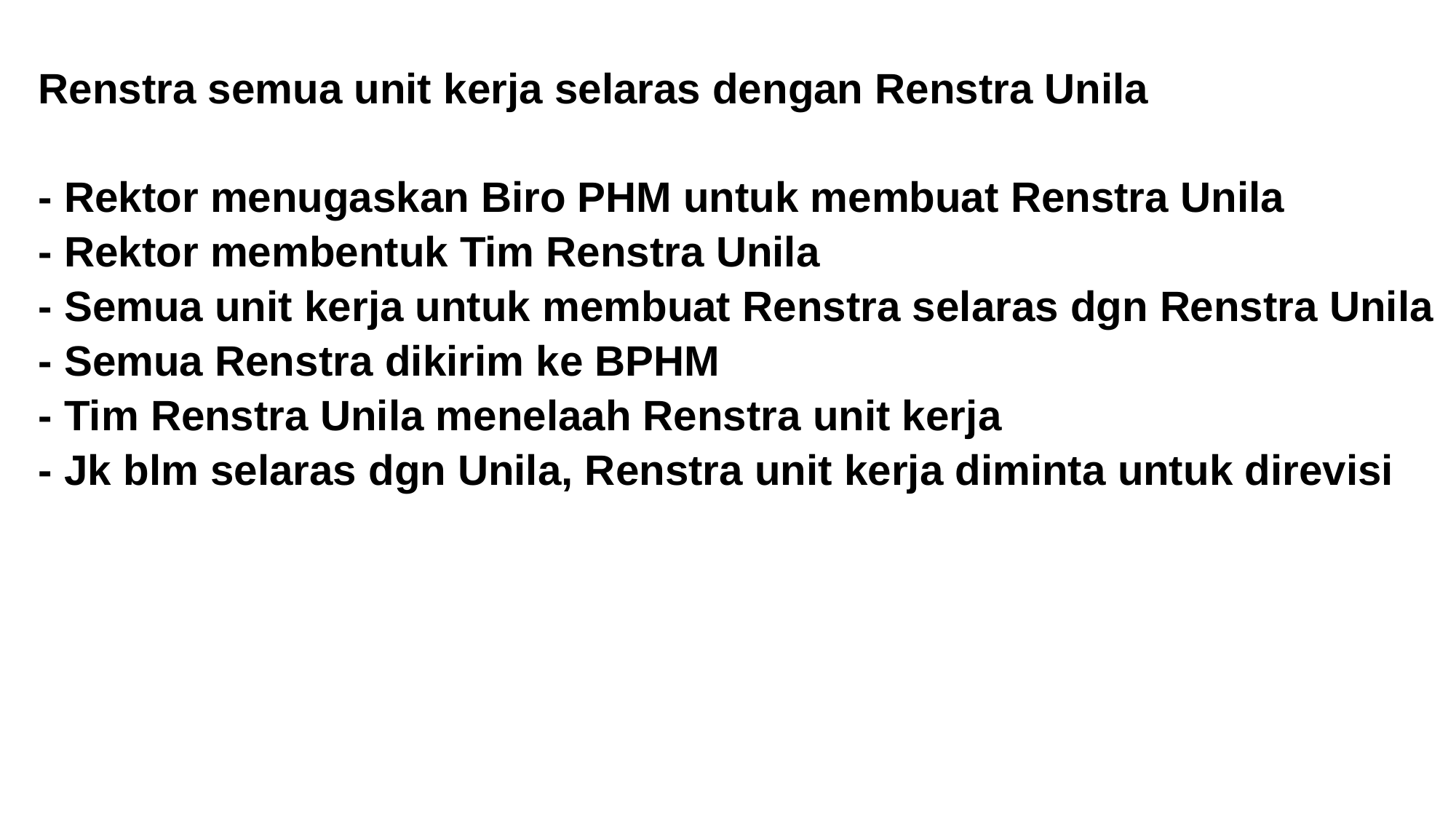

Renstra semua unit kerja selaras dengan Renstra Unila

- Rektor menugaskan Biro PHM untuk membuat Renstra Unila
- Rektor membentuk Tim Renstra Unila
- Semua unit kerja untuk membuat Renstra selaras dgn Renstra Unila
- Semua Renstra dikirim ke BPHM
- Tim Renstra Unila menelaah Renstra unit kerja
- Jk blm selaras dgn Unila, Renstra unit kerja diminta untuk direvisi